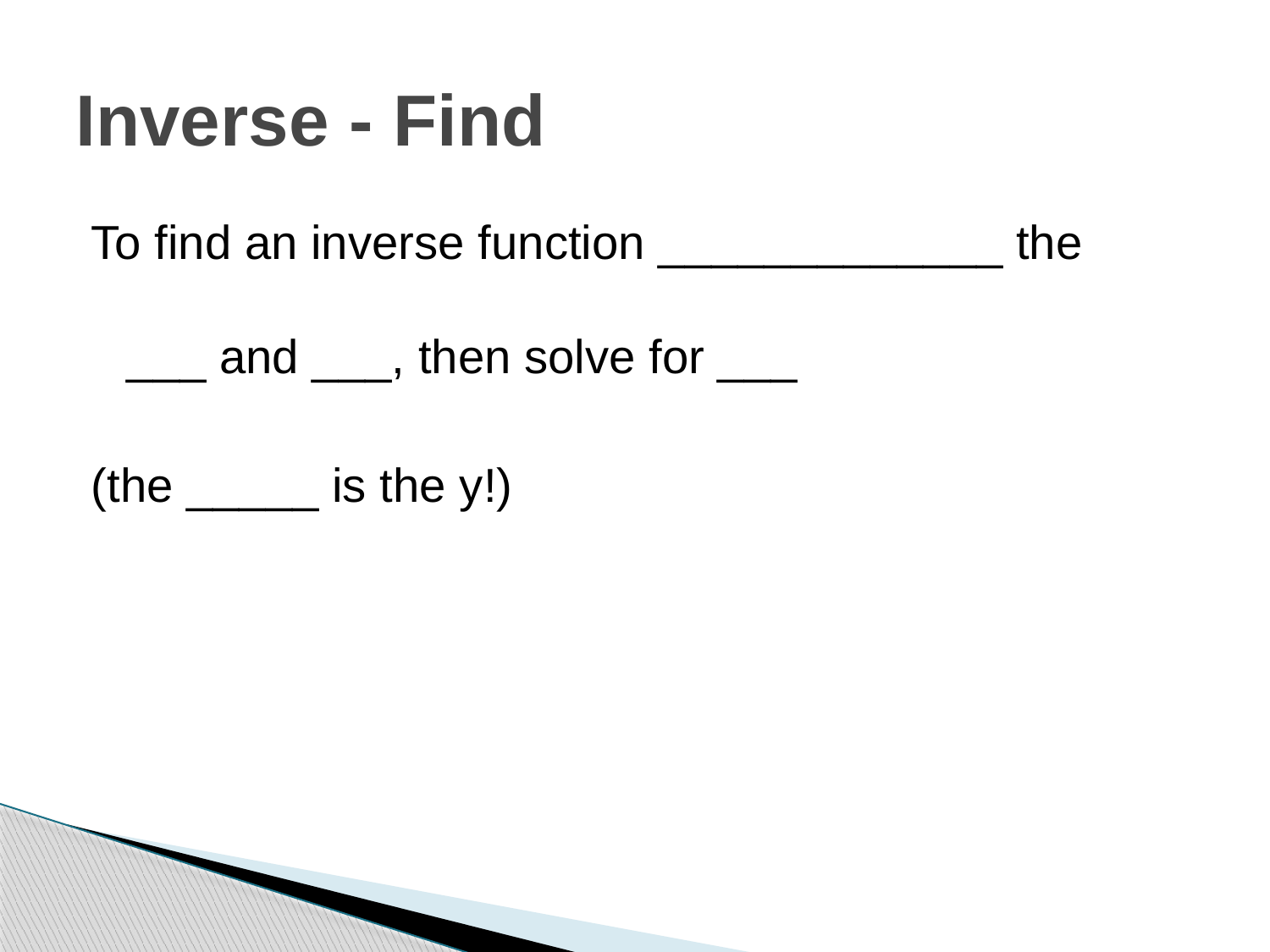

# Inverse - Find
To find an inverse function _____________ the
___ and ___, then solve for ___

(the _____ is the y!)